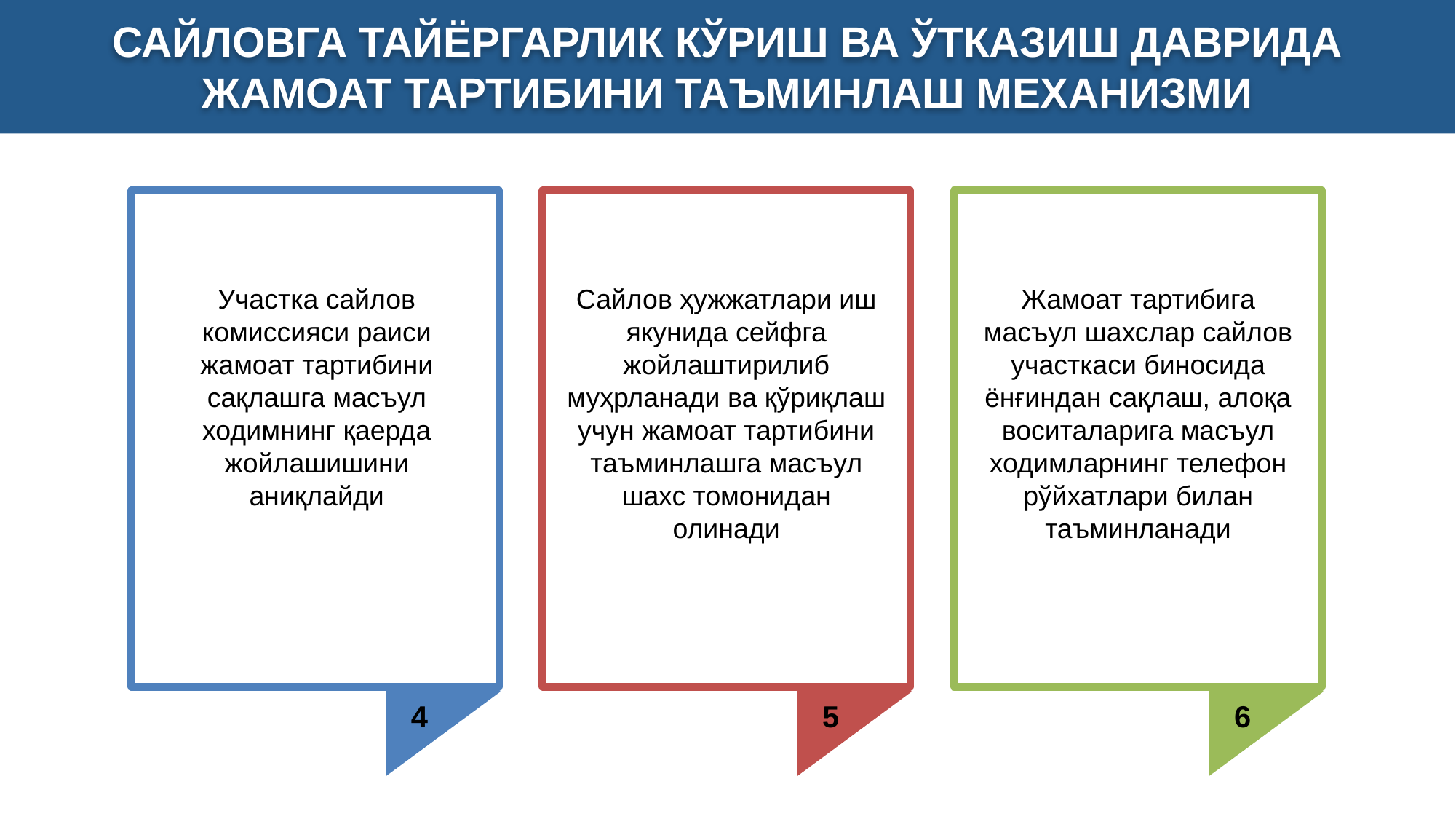

САЙЛОВГА ТАЙЁРГАРЛИК КЎРИШ ВА ЎТКАЗИШ ДАВРИДА ЖАМОАТ ТАРТИБИНИ ТАЪМИНЛАШ МЕХАНИЗМИ

Участка сайлов комиссияси раиси жамоат тартибини сақлашга масъул ходимнинг қаерда жойлашишини аниқлайди
Сайлов ҳужжатлари иш якунида сейфга жойлаштирилиб муҳрланади ва қўриқлаш учун жамоат тартибини таъминлашга масъул шахс томонидан олинади
Жамоат тартибига масъул шахслар сайлов участкаси биносида ёнғиндан сақлаш, алоқа воситаларига масъул ходимларнинг телефон рўйхатлари билан таъминланади

4
5
6